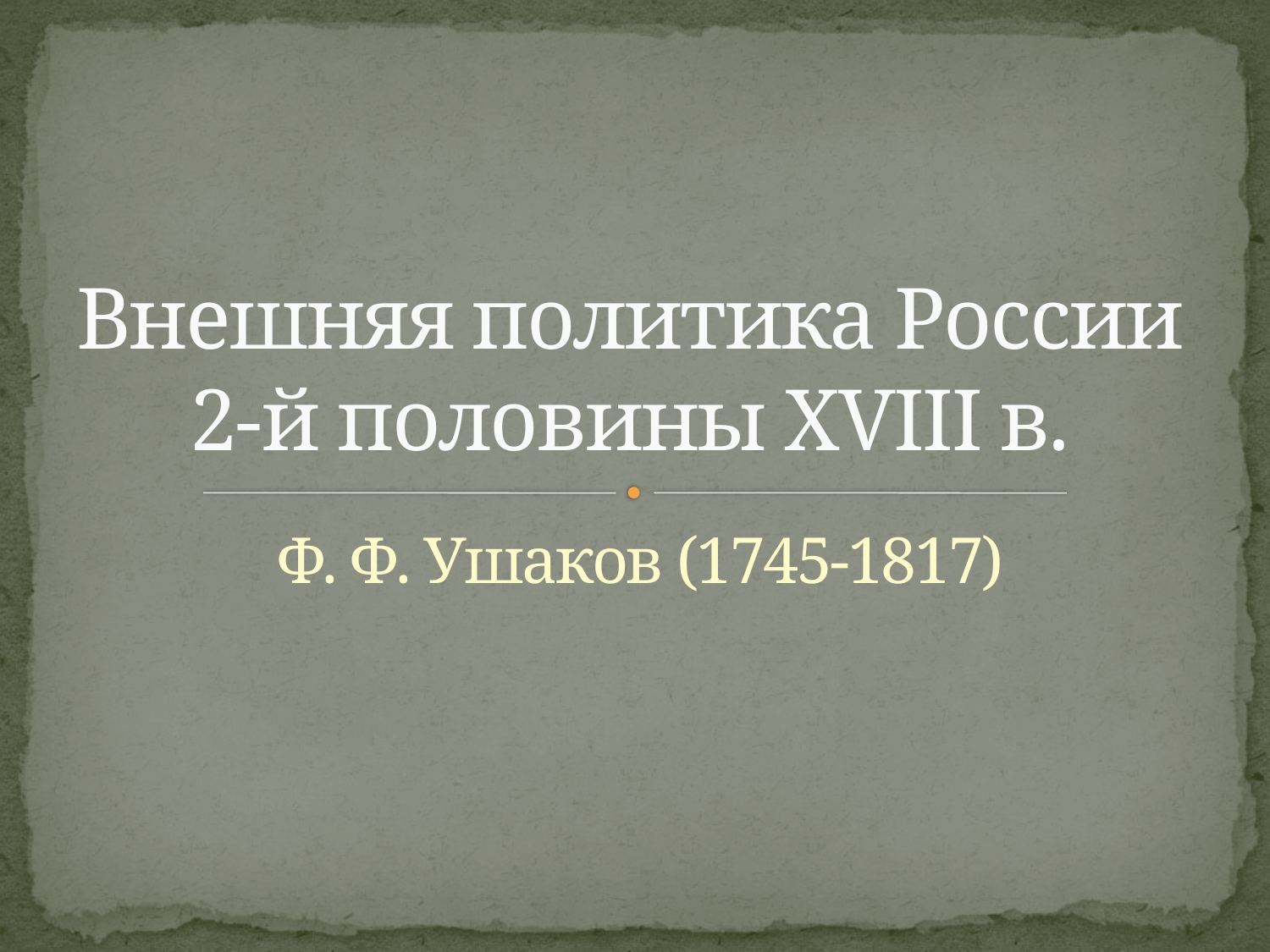

# Внешняя политика России 2-й половины XVIII в.
Ф. Ф. Ушаков (1745-1817)